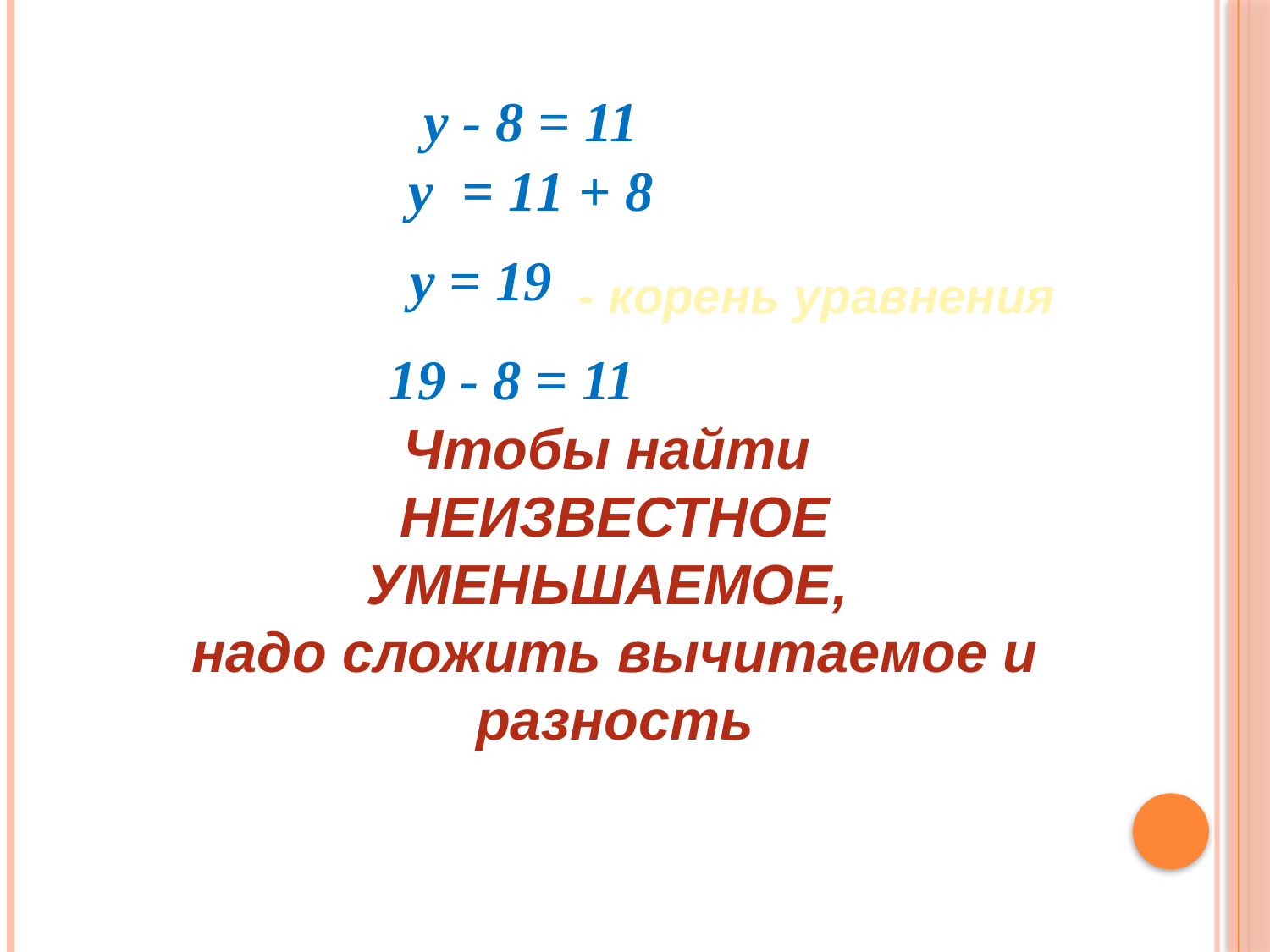

y - 8 = 11
y  = 11 + 8
y = 19
- корень уравнения
19 - 8 = 11
Чтобы найти
НЕИЗВЕСТНОЕ УМЕНЬШАЕМОЕ,
надо сложить вычитаемое и разность